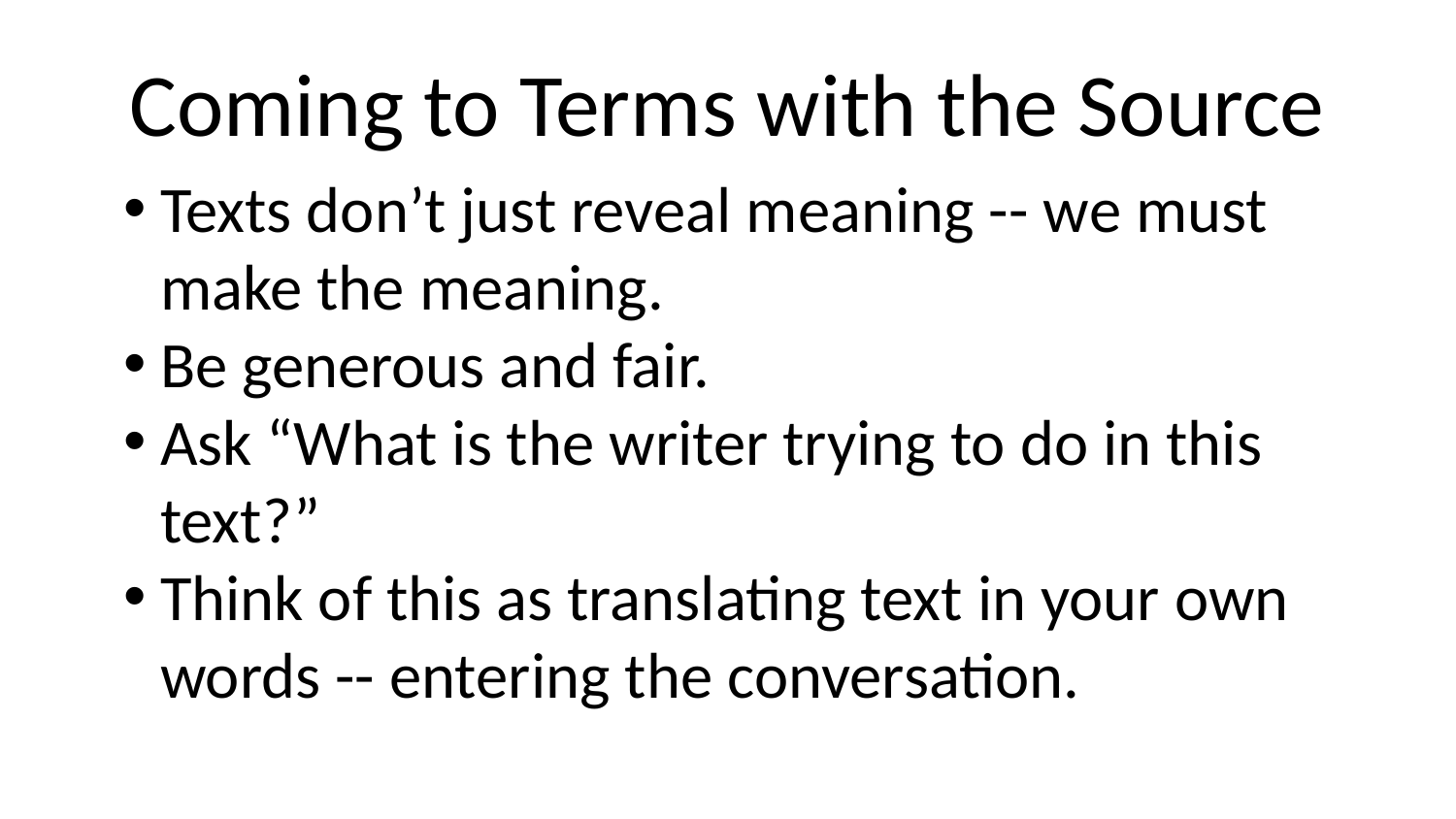

# Coming to Terms with the Source
Texts don’t just reveal meaning -- we must make the meaning.
Be generous and fair.
Ask “What is the writer trying to do in this text?”
Think of this as translating text in your own words -- entering the conversation.